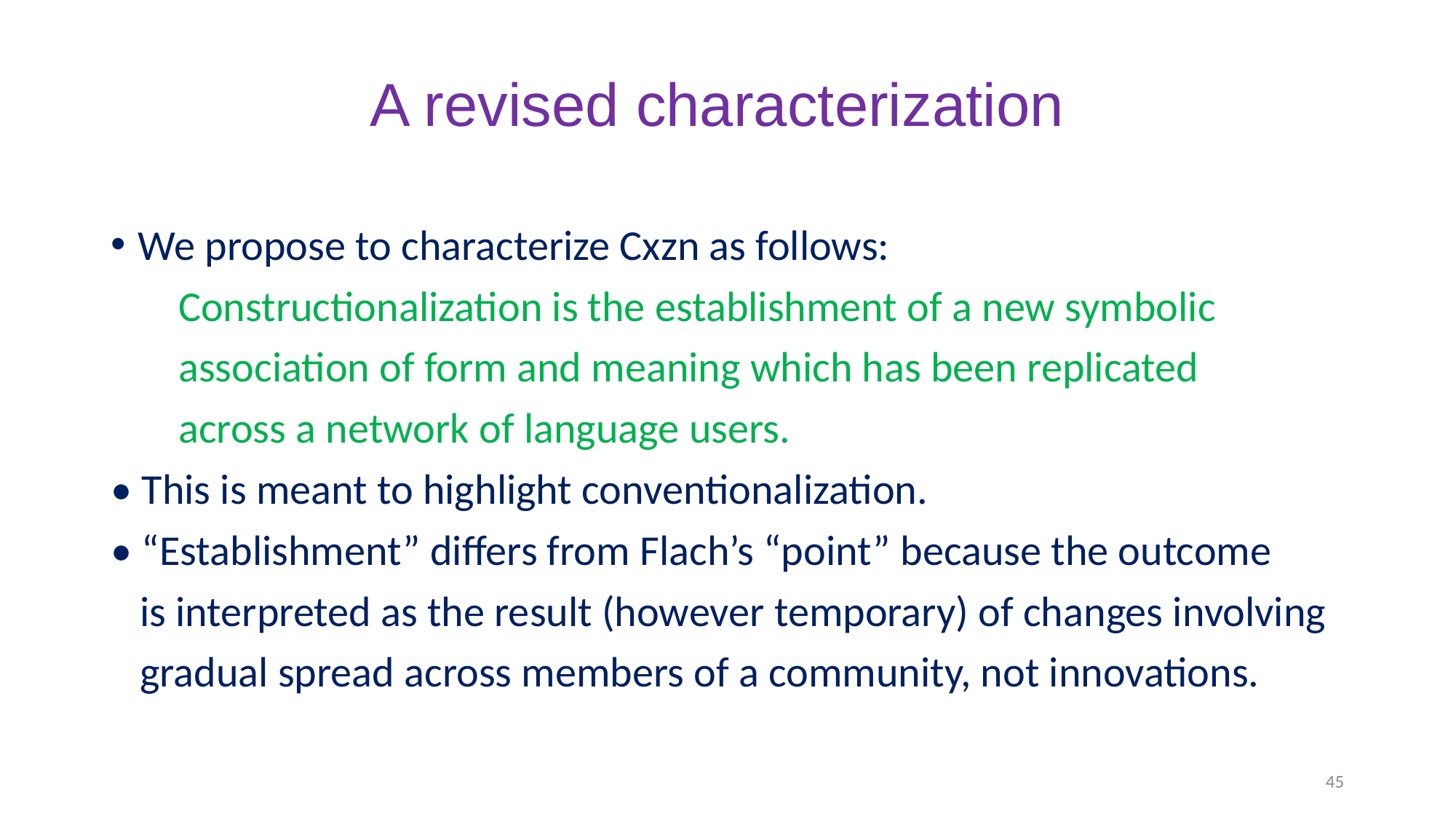

# A revised characterization
We propose to characterize Cxzn as follows:
       Constructionalization is the establishment of a new symbolic
       association of form and meaning which has been replicated
       across a network of language users.
• This is meant to highlight conventionalization.
• “Establishment” differs from Flach’s “point” because the outcome
   is interpreted as the result (however temporary) of changes involving
   gradual spread across members of a community, not innovations.

45